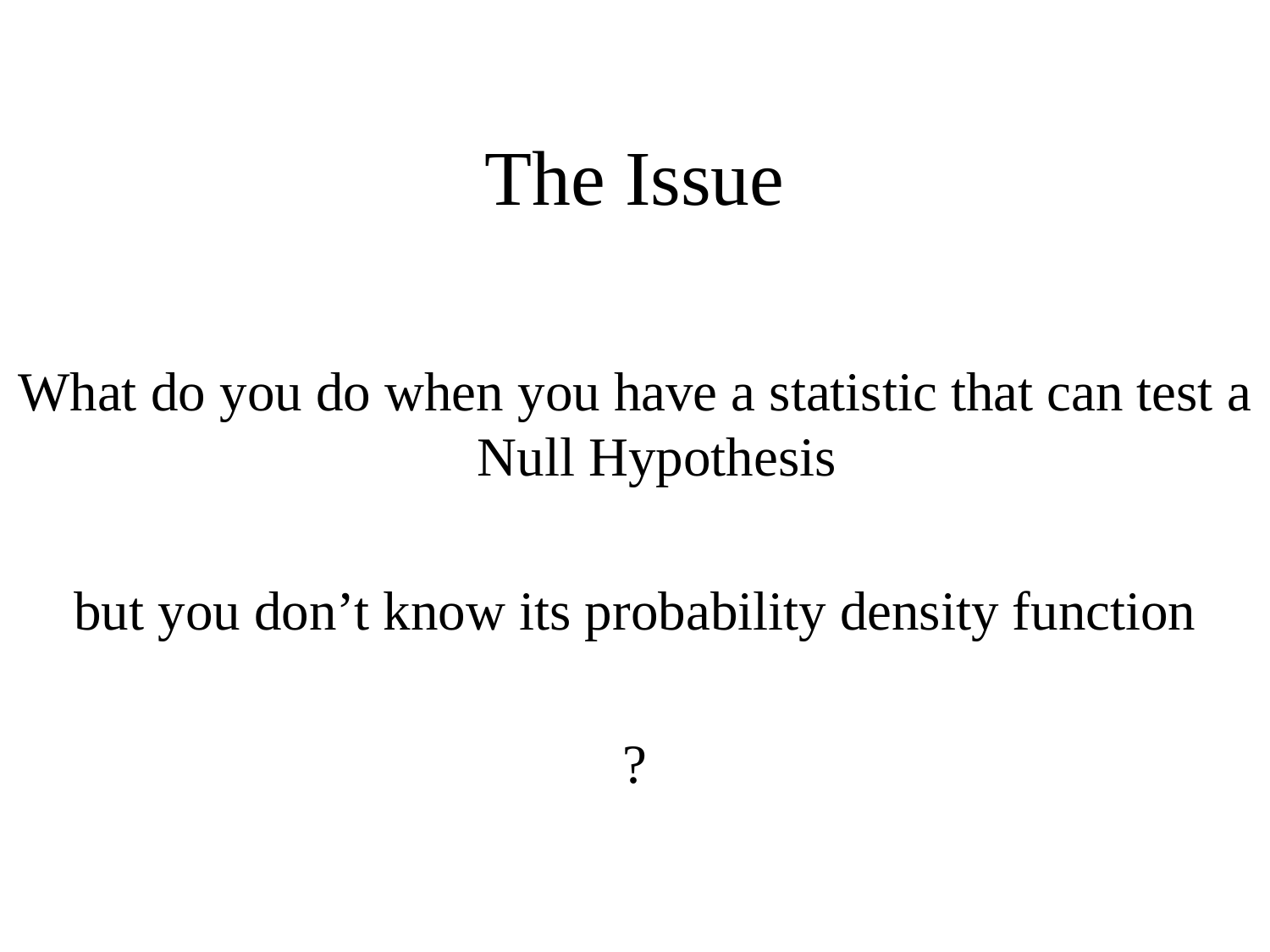

# The Issue
What do you do when you have a statistic that can test a Null Hypothesis

but you don’t know its probability density function

?